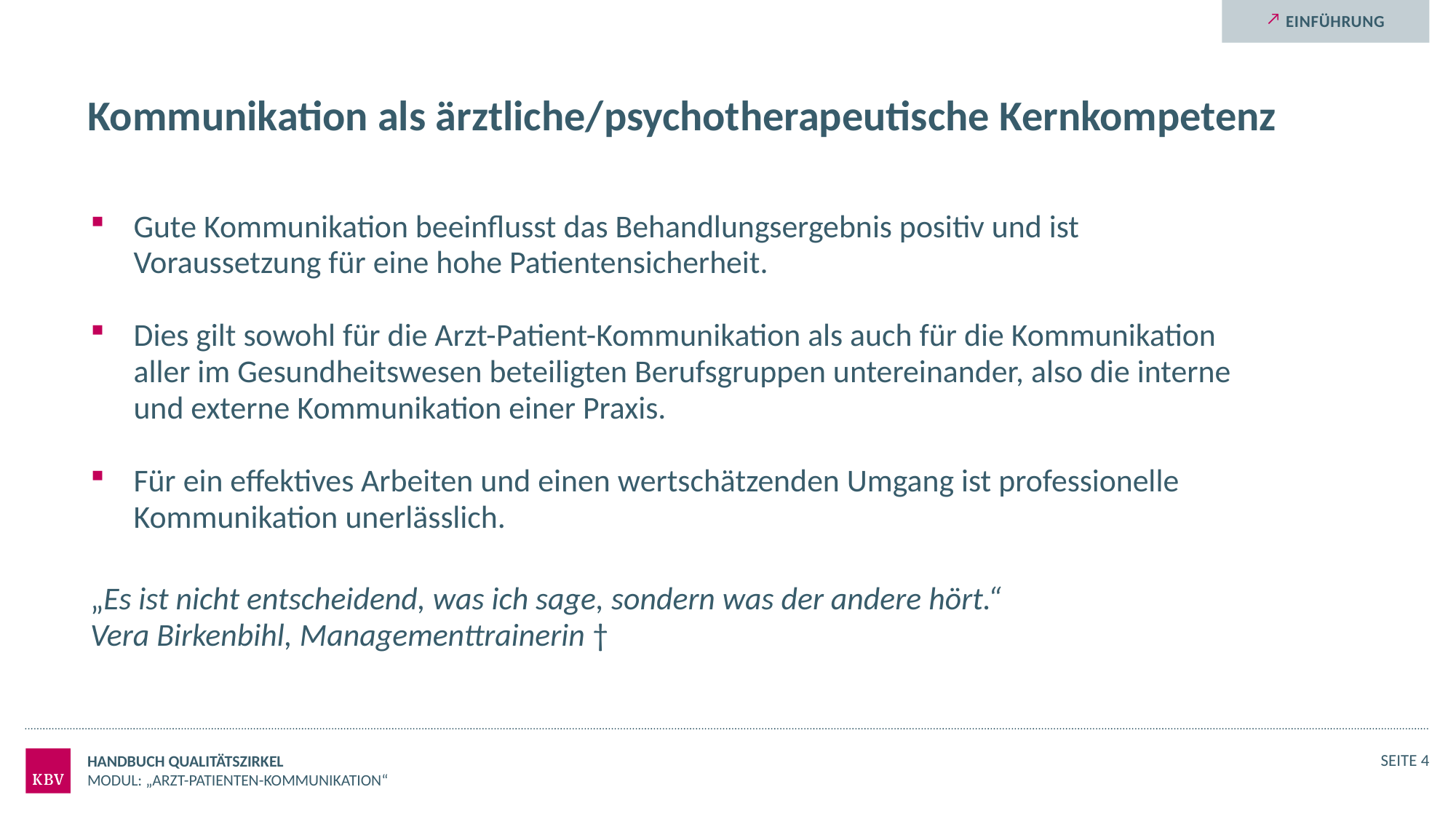

Einführung
# Kommunikation als ärztliche/psychotherapeutische Kernkompetenz
Gute Kommunikation beeinflusst das Behandlungsergebnis positiv und ist Voraussetzung für eine hohe Patientensicherheit.
Dies gilt sowohl für die Arzt-Patient-Kommunikation als auch für die Kommunikation aller im Gesundheitswesen beteiligten Berufsgruppen untereinander, also die interne und externe Kommunikation einer Praxis.
Für ein effektives Arbeiten und einen wertschätzenden Umgang ist professionelle Kommunikation unerlässlich.
„Es ist nicht entscheidend, was ich sage, sondern was der andere hört.“
Vera Birkenbihl, Managementtrainerin †
Handbuch Qualitätszirkel
Seite 4
Modul: „Arzt-Patienten-Kommunikation“